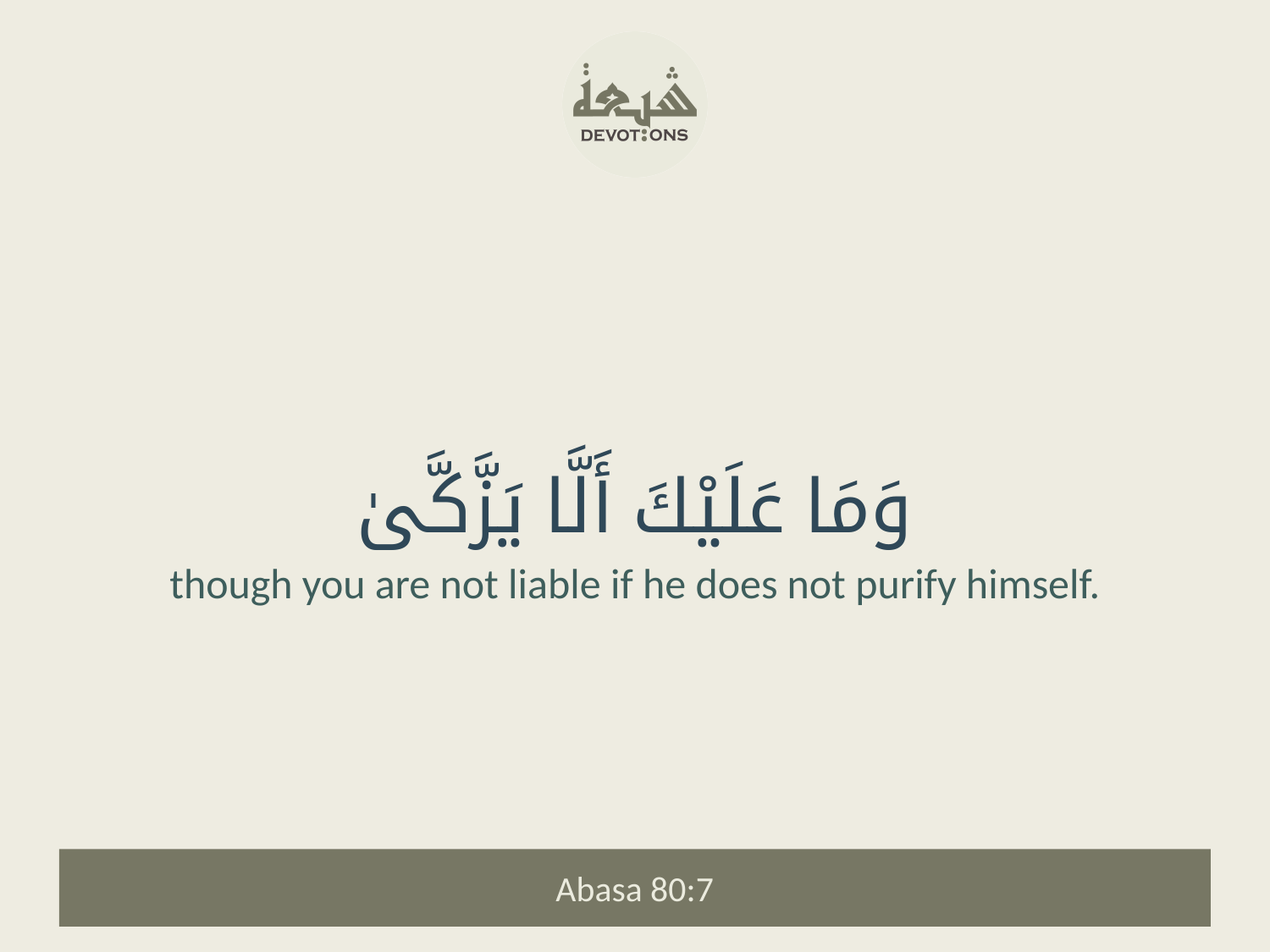

وَمَا عَلَيْكَ أَلَّا يَزَّكَّىٰ
though you are not liable if he does not purify himself.
Abasa 80:7